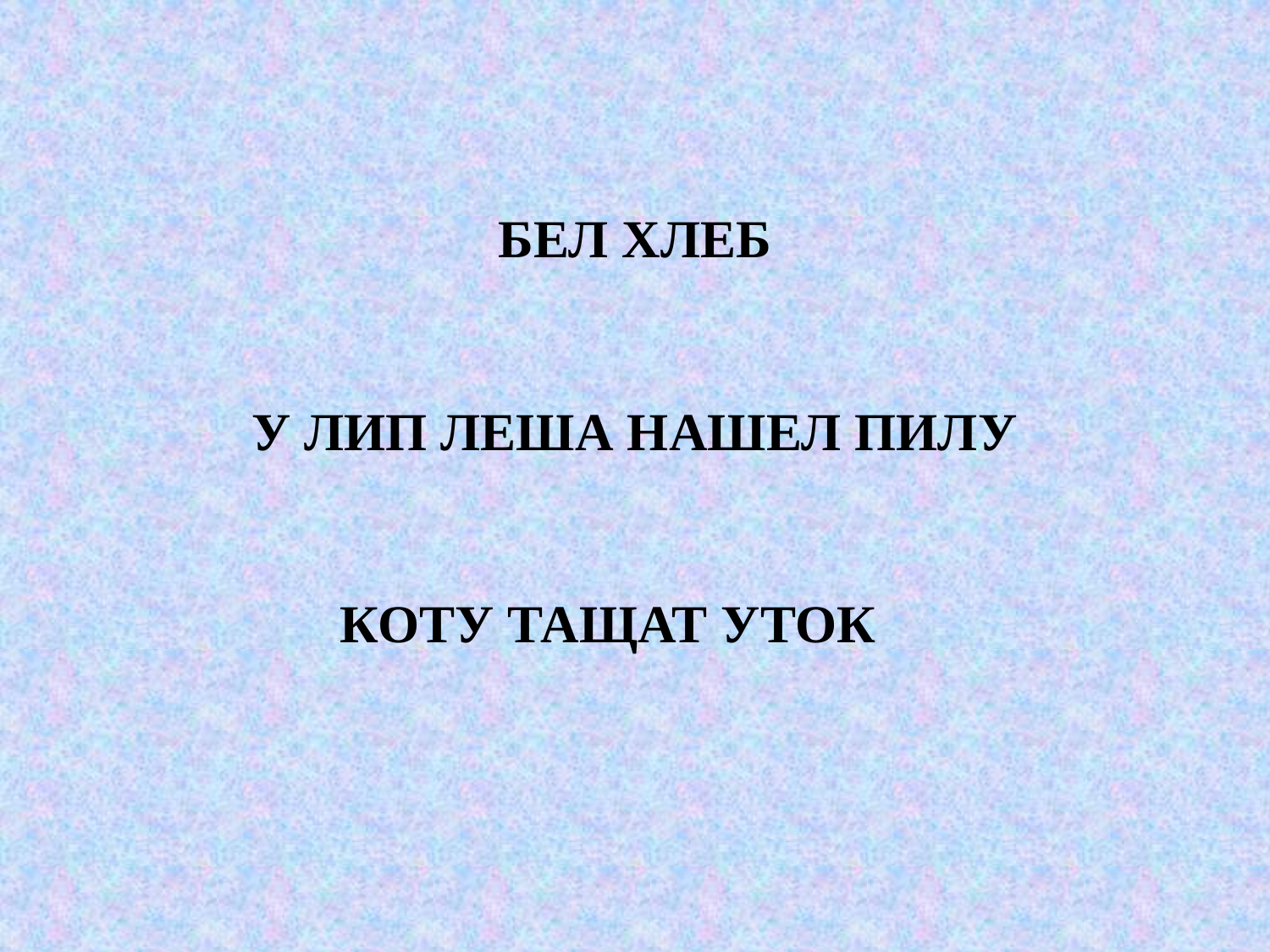

# БЕЛ ХЛЕБ У ЛИП ЛЕША НАШЕЛ ПИЛУ КОТУ ТАЩАТ УТОК